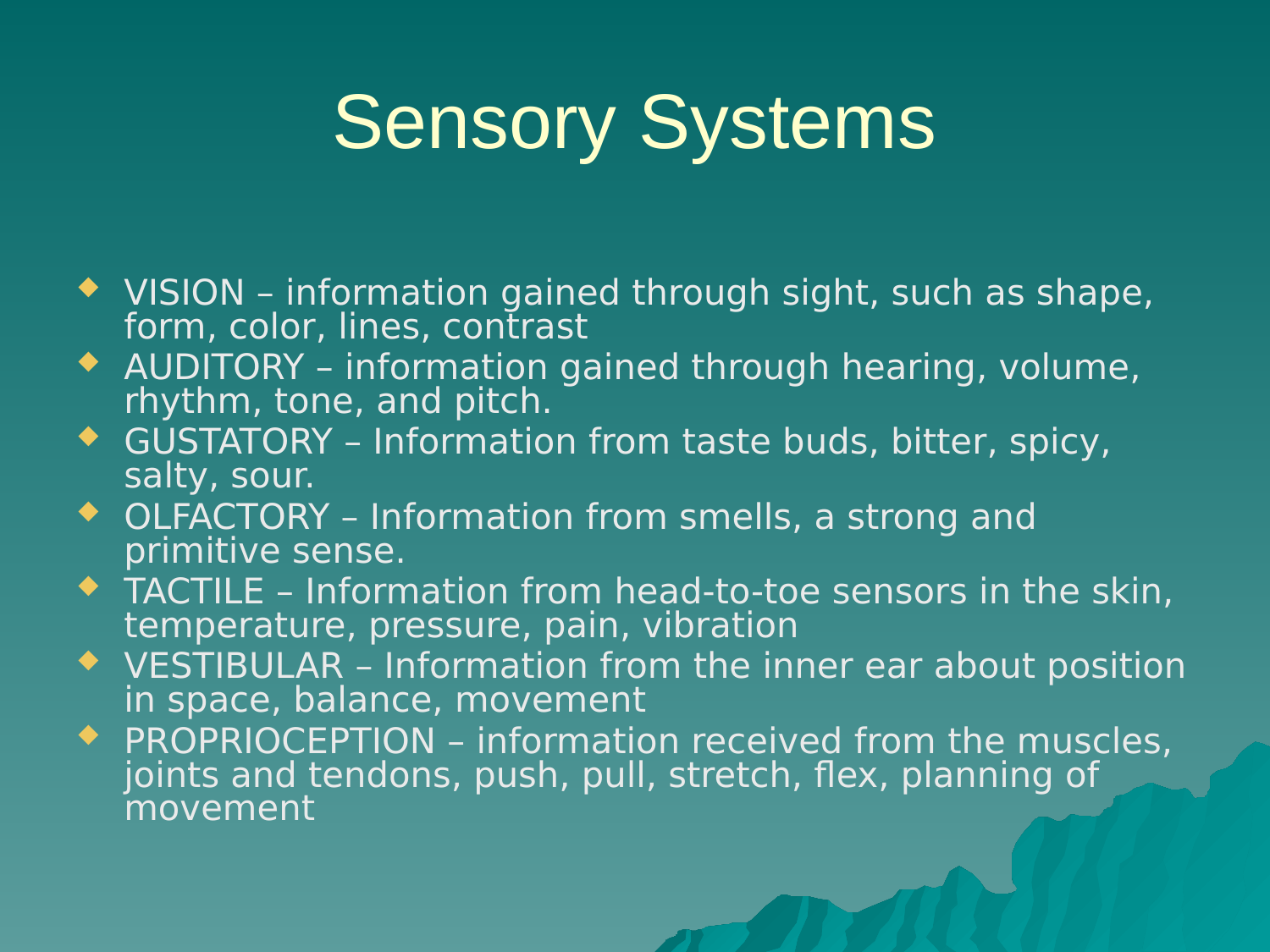

# Sensory Systems

VISION – information gained through sight, such as shape, form, color, lines, contrast
AUDITORY – information gained through hearing, volume, rhythm, tone, and pitch.
GUSTATORY – Information from taste buds, bitter, spicy, salty, sour.
OLFACTORY – Information from smells, a strong and primitive sense.
TACTILE – Information from head-to-toe sensors in the skin, temperature, pressure, pain, vibration
VESTIBULAR – Information from the inner ear about position in space, balance, movement
PROPRIOCEPTION – information received from the muscles, joints and tendons, push, pull, stretch, flex, planning of movement